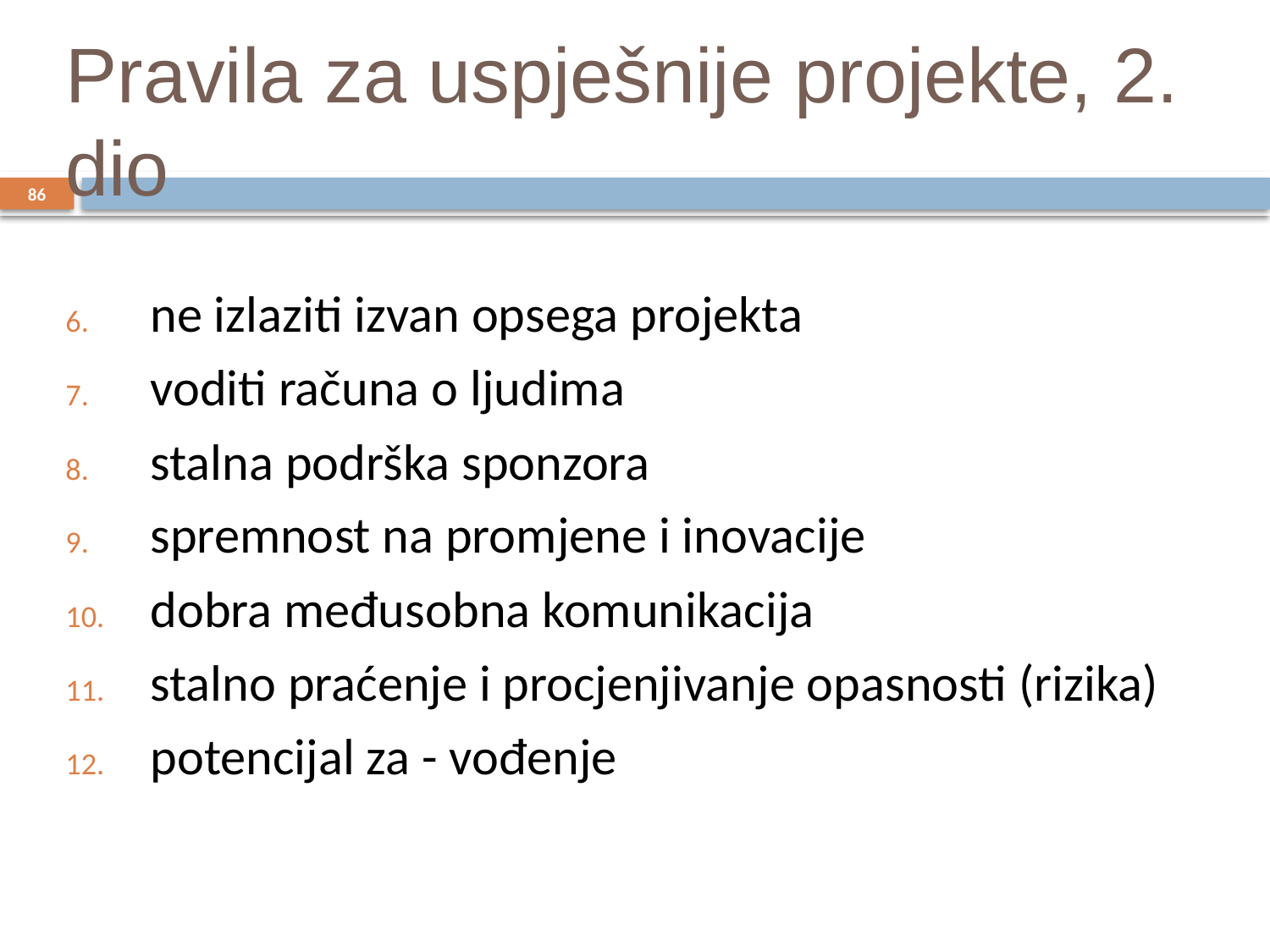

# Pravila za uspješnije projekte, 2. dio
86
ne izlaziti izvan opsega projekta
voditi računa o ljudima
stalna podrška sponzora
spremnost na promjene i inovacije
dobra međusobna komunikacija
stalno praćenje i procjenjivanje opasnosti (rizika)
potencijal za - vođenje